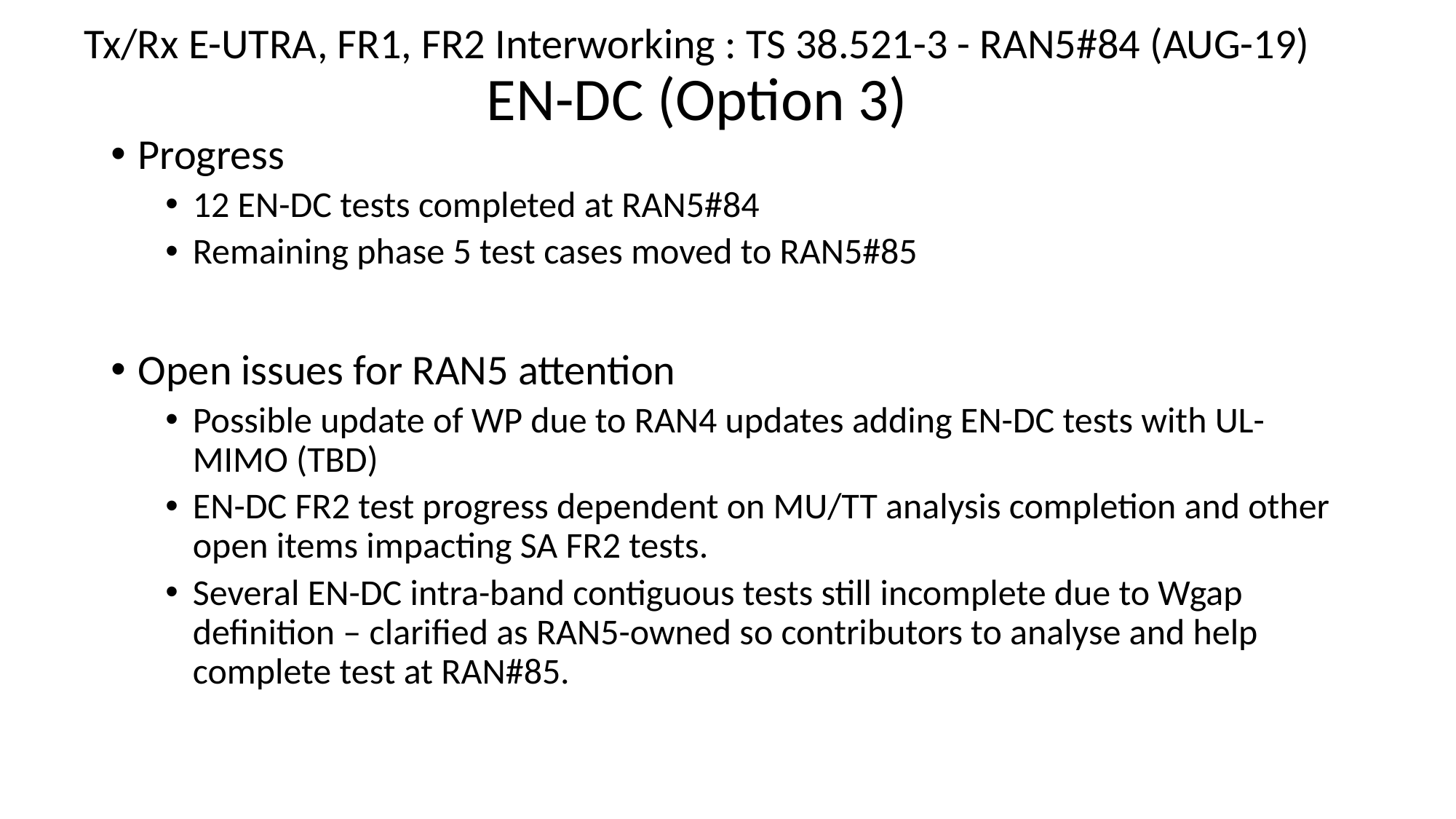

# Tx/Rx E-UTRA, FR1, FR2 Interworking : TS 38.521-3 - RAN5#84 (AUG-19) EN-DC (Option 3)
Progress
12 EN-DC tests completed at RAN5#84
Remaining phase 5 test cases moved to RAN5#85

Open issues for RAN5 attention
Possible update of WP due to RAN4 updates adding EN-DC tests with UL-MIMO (TBD)
EN-DC FR2 test progress dependent on MU/TT analysis completion and other open items impacting SA FR2 tests.
Several EN-DC intra-band contiguous tests still incomplete due to Wgap definition – clarified as RAN5-owned so contributors to analyse and help complete test at RAN#85.